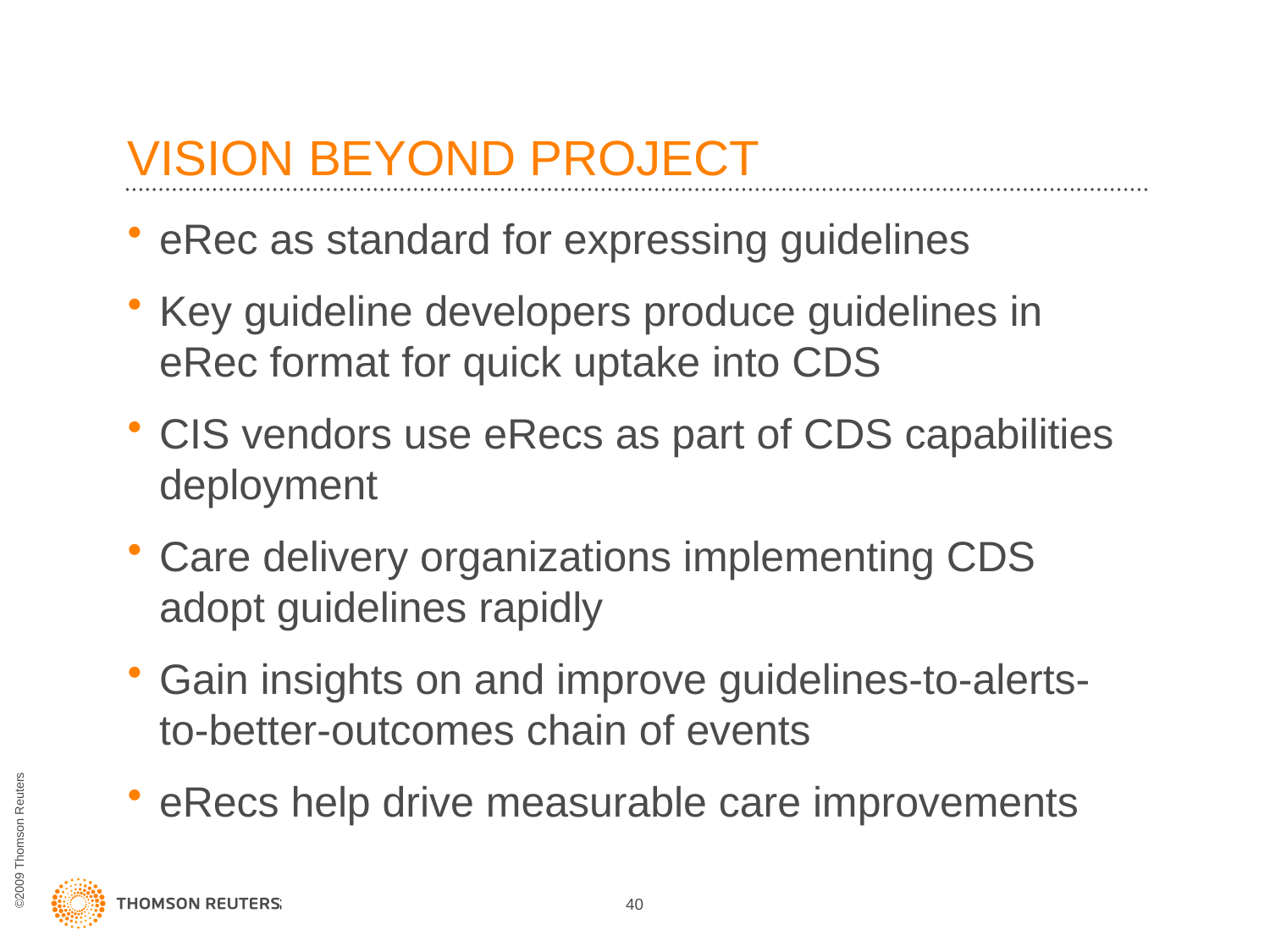

# VISION BEYOND PROJECT
eRec as standard for expressing guidelines
Key guideline developers produce guidelines in eRec format for quick uptake into CDS
CIS vendors use eRecs as part of CDS capabilities deployment
Care delivery organizations implementing CDS adopt guidelines rapidly
Gain insights on and improve guidelines-to-alerts-to-better-outcomes chain of events
eRecs help drive measurable care improvements

40